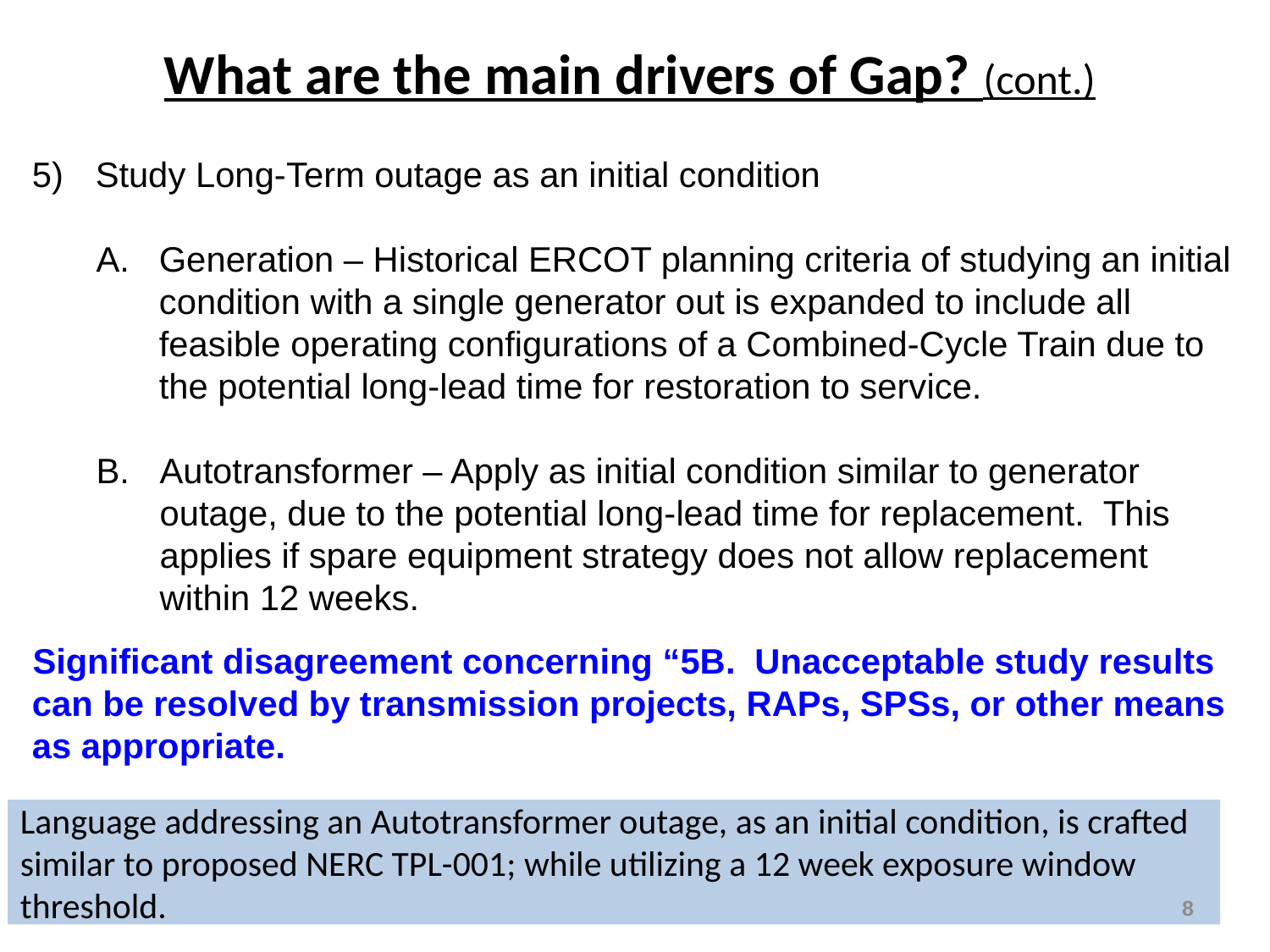

What are the main drivers of Gap? (cont.)
Study Long-Term outage as an initial condition

Generation – Historical ERCOT planning criteria of studying an initial condition with a single generator out is expanded to include all feasible operating configurations of a Combined-Cycle Train due to the potential long-lead time for restoration to service.

Autotransformer – Apply as initial condition similar to generator outage, due to the potential long-lead time for replacement.  This applies if spare equipment strategy does not allow replacement within 12 weeks.

Significant disagreement concerning “5B.  Unacceptable study results can be resolved by transmission projects, RAPs, SPSs, or other means as appropriate.
Language addressing an Autotransformer outage, as an initial condition, is crafted similar to proposed NERC TPL-001; while utilizing a 12 week exposure window threshold.
8